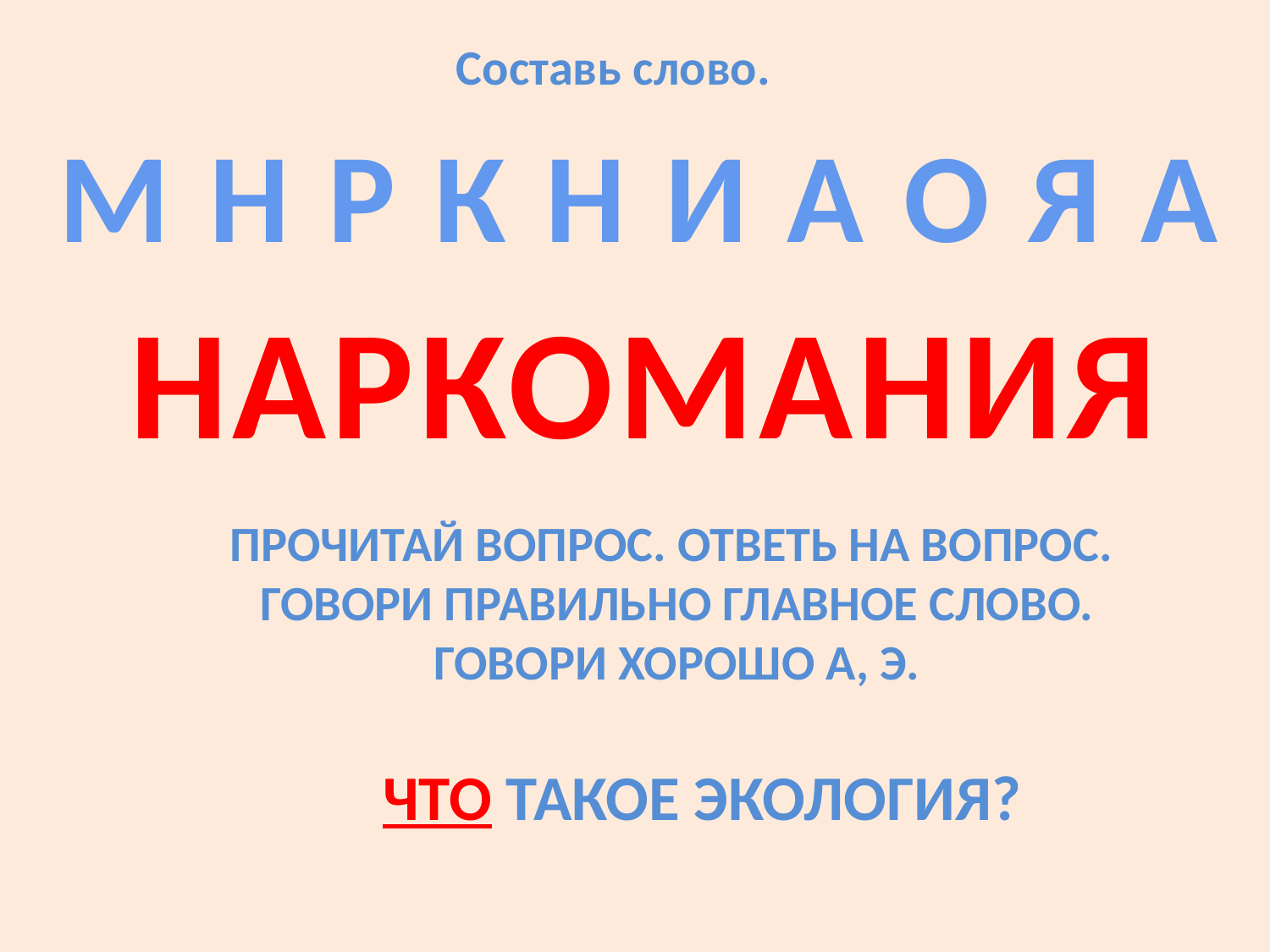

Составь слово.
М Н Р К Н И А О Я А
НАРКОМАНИЯ
ПРОЧИТАЙ ВОПРОС. ОТВЕТЬ НА ВОПРОС.
ГОВОРИ ПРАВИЛЬНО ГЛАВНОЕ СЛОВО.
ГОВОРИ ХОРОШО А, Э.
ЧТО ТАКОЕ ЭКОЛОГИЯ?